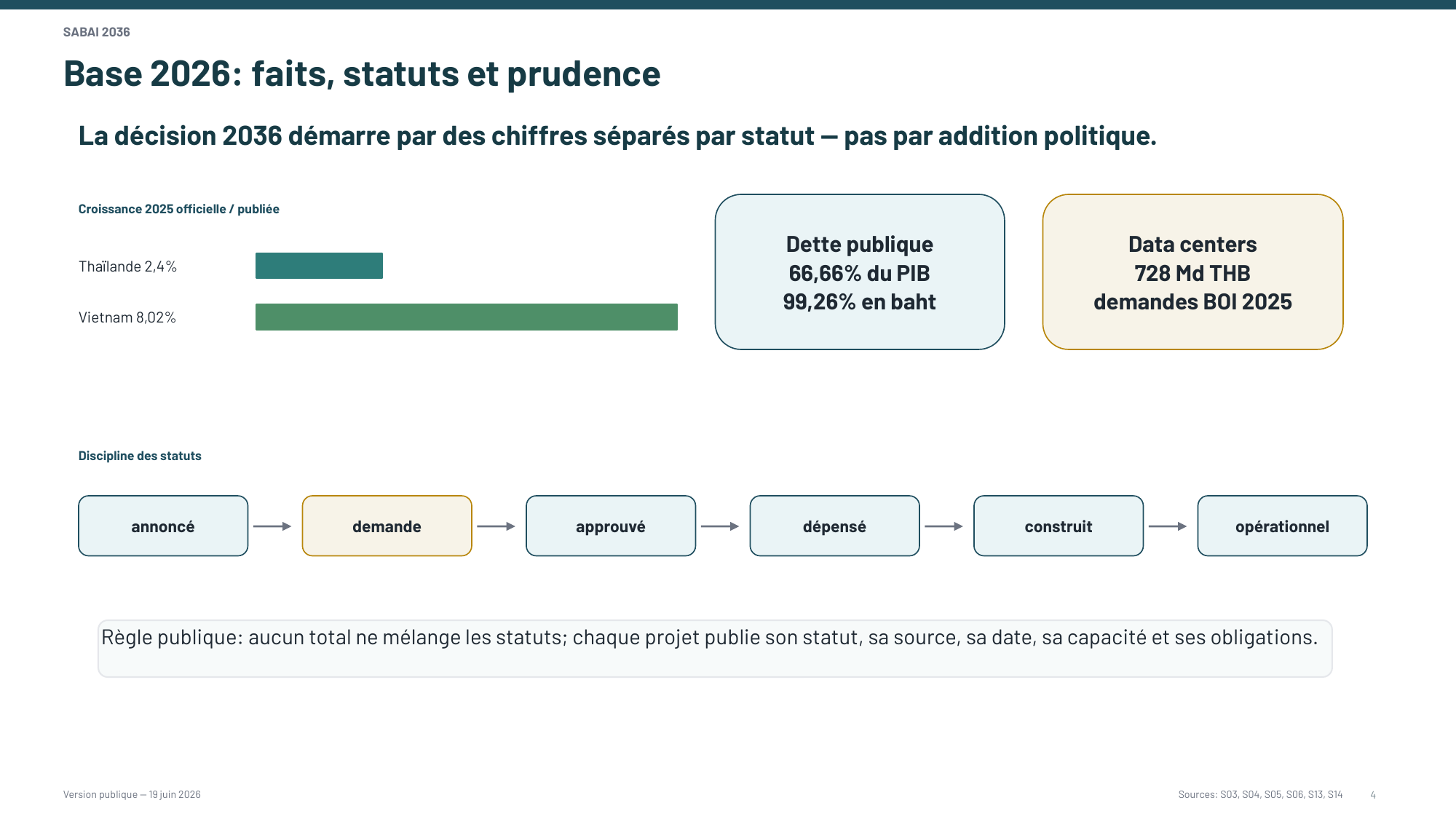

SABAI 2036
Base 2026: faits, statuts et prudence
La décision 2036 démarre par des chiffres séparés par statut — pas par addition politique.
Dette publique
66,66% du PIB
99,26% en baht
Data centers
728 Md THB
demandes BOI 2025
Croissance 2025 officielle / publiée

Thaïlande 2,4%

Vietnam 8,02%
Discipline des statuts
annoncé
demande
approuvé
dépensé
construit
opérationnel

Règle publique: aucun total ne mélange les statuts; chaque projet publie son statut, sa source, sa date, sa capacité et ses obligations.
4
Version publique — 19 juin 2026
Sources: S03, S04, S05, S06, S13, S14